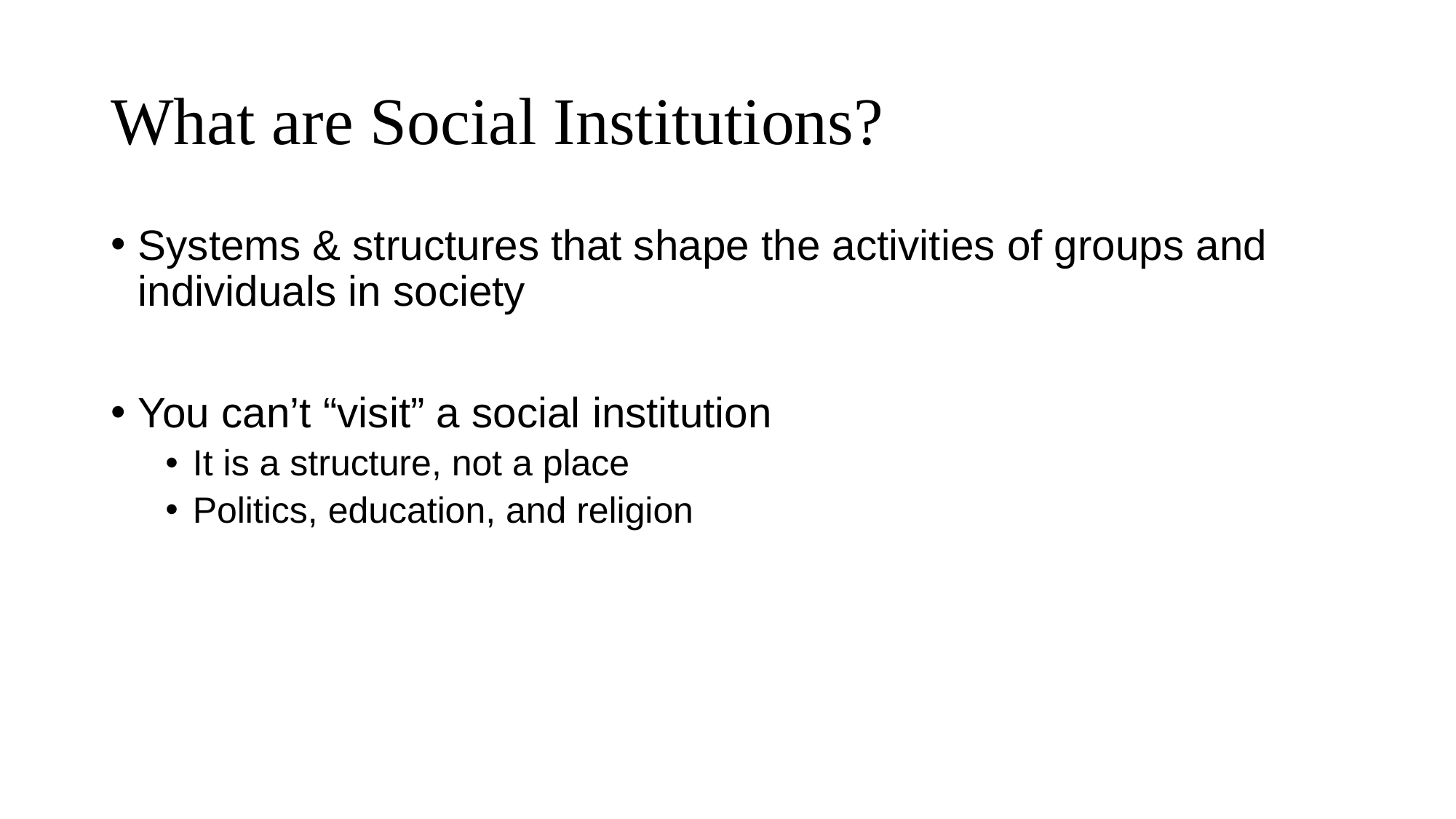

# What are Social Institutions?
Systems & structures that shape the activities of groups and individuals in society

You can’t “visit” a social institution
It is a structure, not a place
Politics, education, and religion